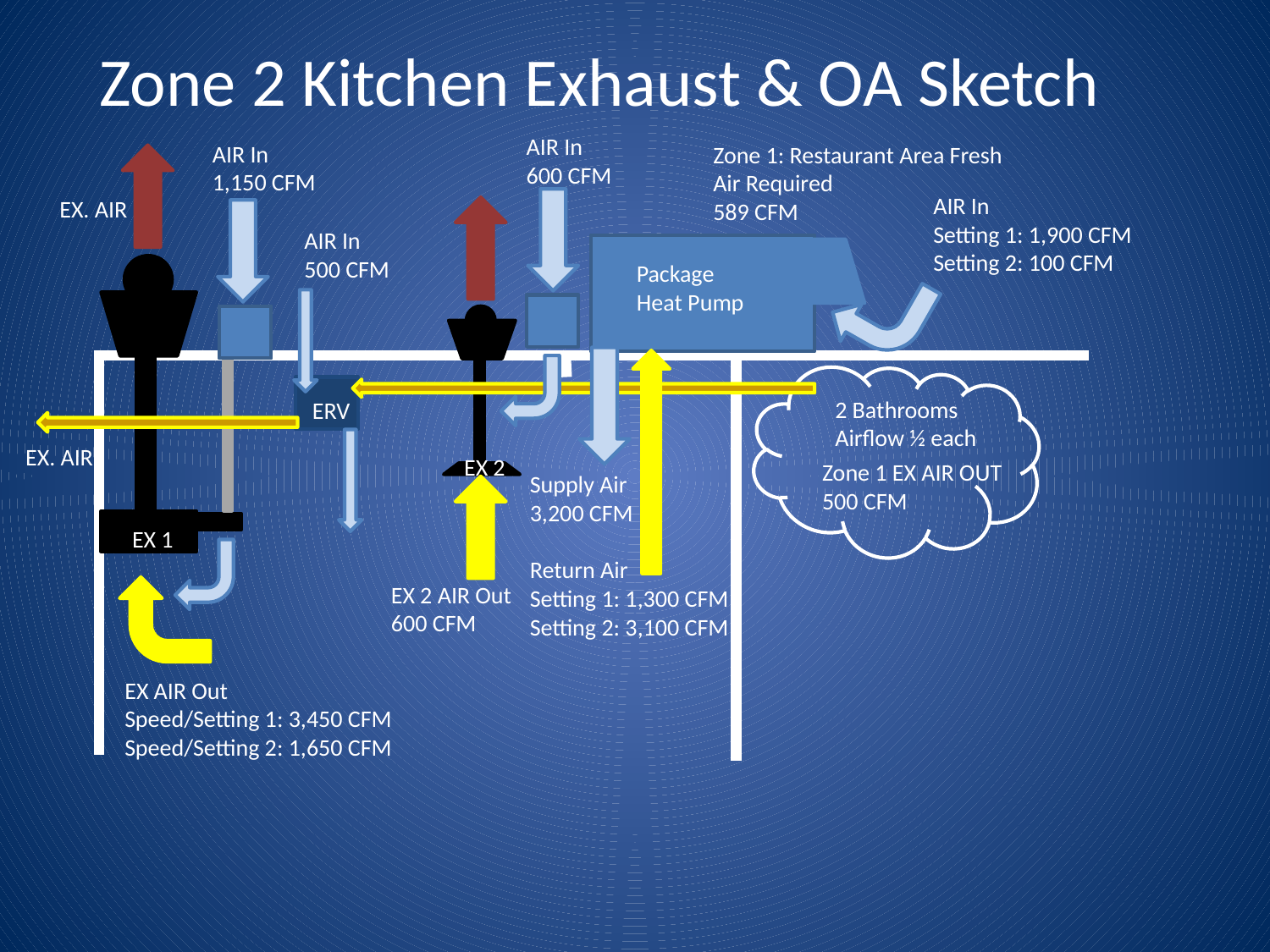

# Zone 2 Kitchen Exhaust & OA Sketch
AIR In
600 CFM
AIR In
1,150 CFM
Zone 1: Restaurant Area Fresh
Air Required
589 CFM

AIR In
Setting 1: 1,900 CFM
Setting 2: 100 CFM
EX. AIR

AIR In
500 CFM

Package Heat Pump

2 Bathrooms
Airflow ½ each
ERV

EX. AIR
EX 2
Zone 1 EX AIR OUT
500 CFM

Supply Air
3,200 CFM

Return Air
Setting 1: 1,300 CFM
Setting 2: 3,100 CFM

EX 1

EX 2 AIR Out
600 CFM

EX AIR Out
Speed/Setting 1: 3,450 CFM
Speed/Setting 2: 1,650 CFM